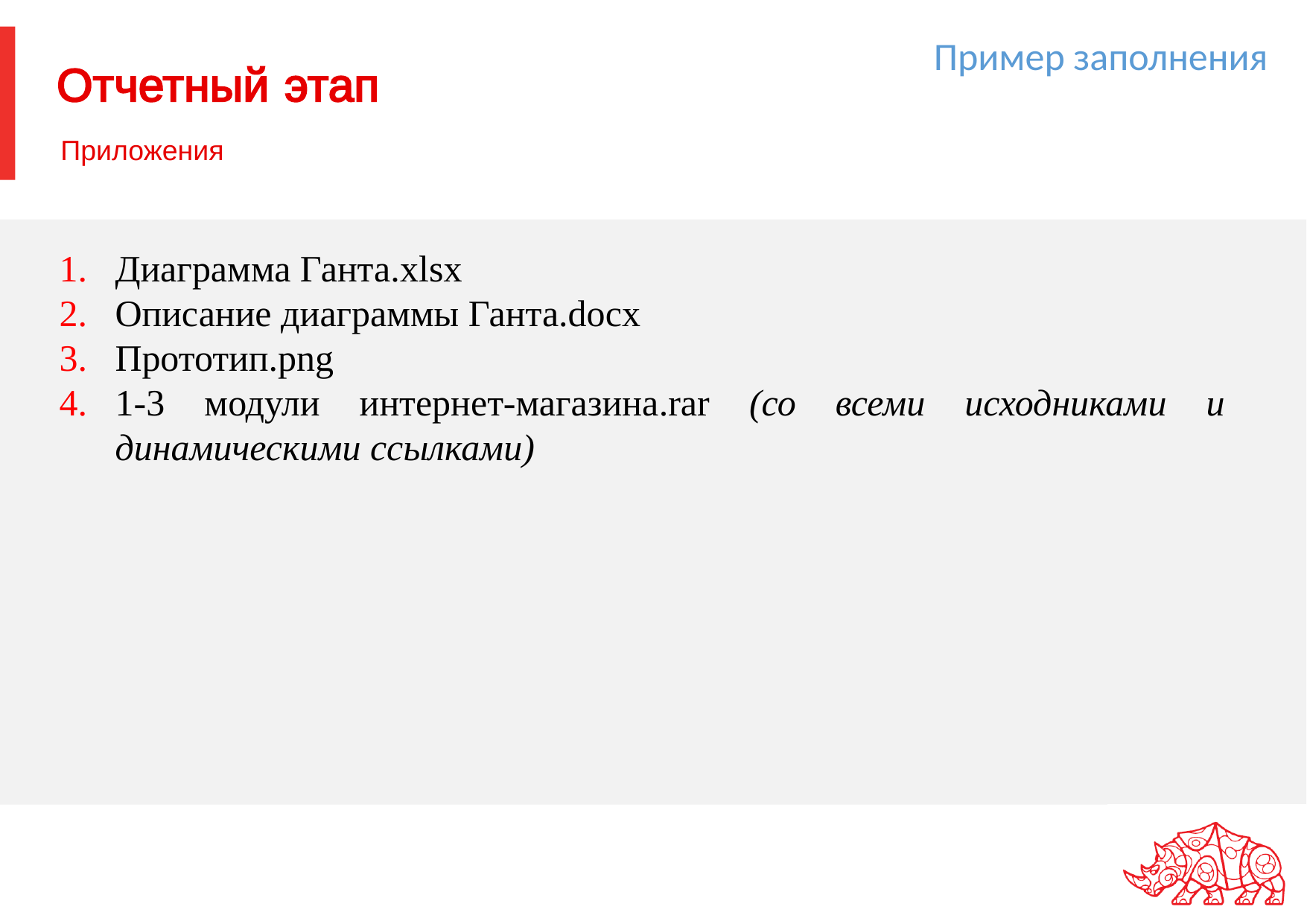

Пример заполнения
# Отчетный этап
Приложения
Диаграмма Ганта.xlsx
Описание диаграммы Ганта.docx
Прототип.png
1-3 модули интернет-магазина.rar (со всеми исходниками и динамическими ссылками)